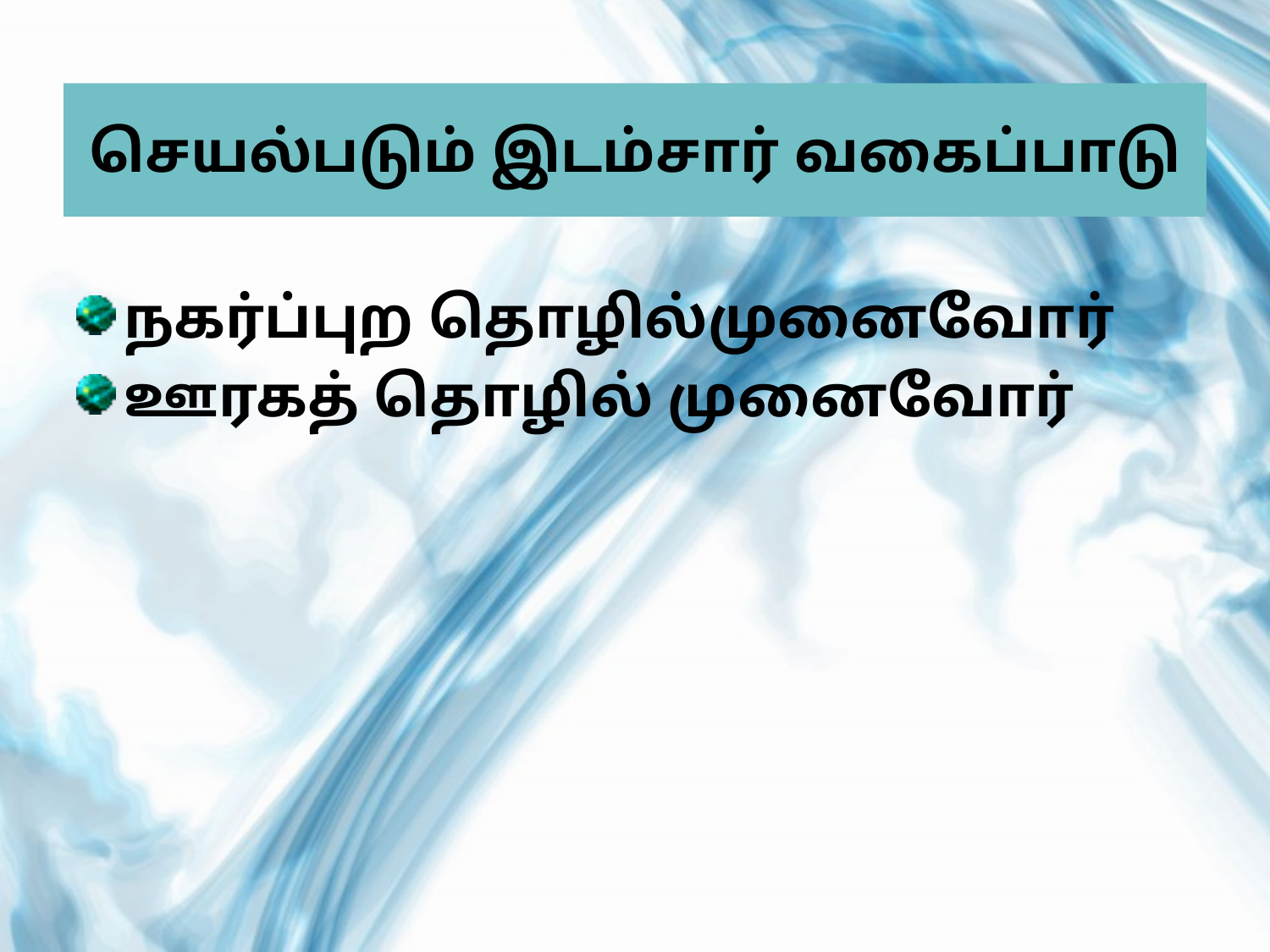

# செயல்படும் இடம்சார் வகைப்பாடு
நகர்ப்புற தொழில்முனைவோர்
ஊரகத் தொழில் முனைவோர்